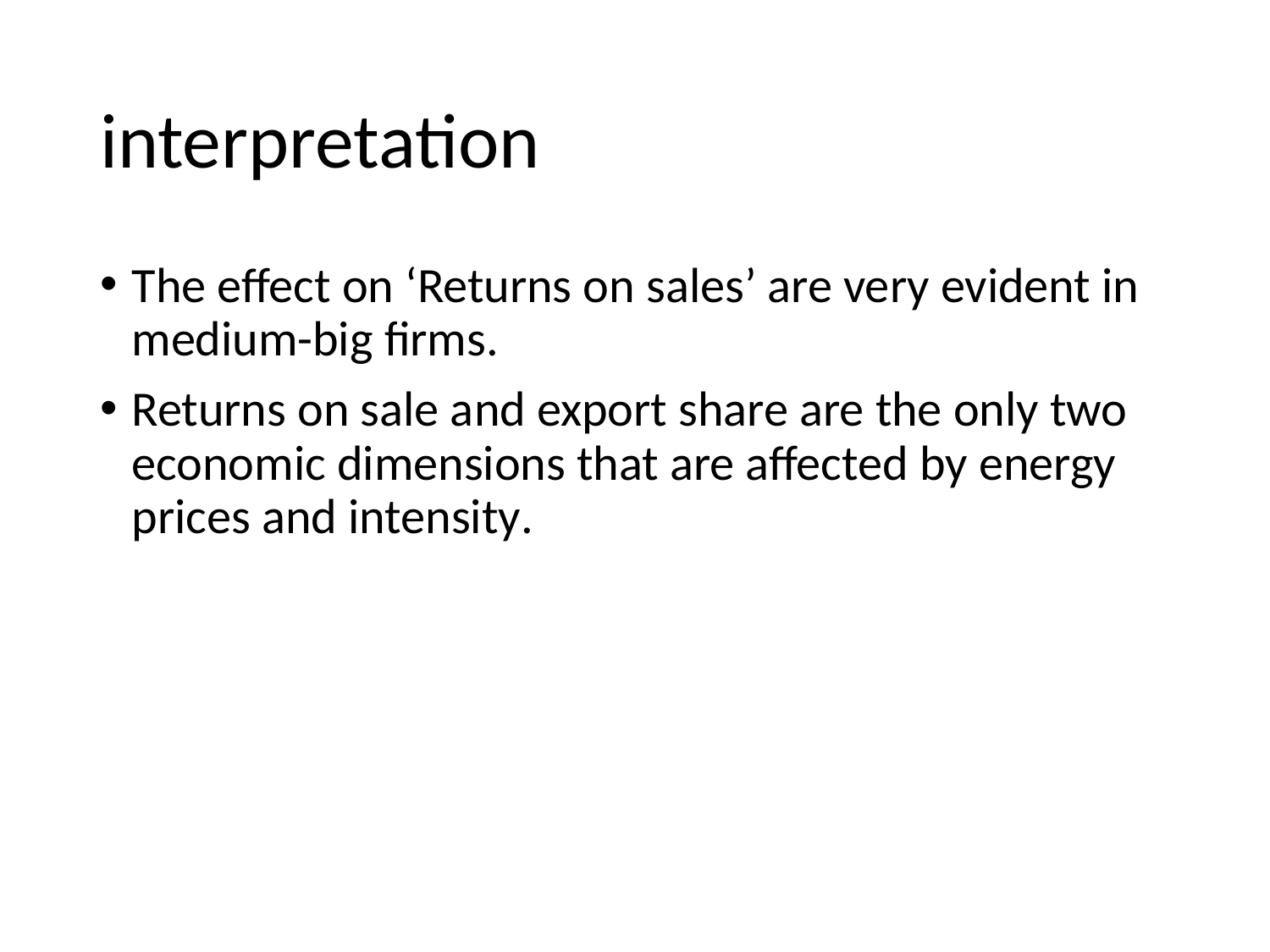

# interpretation
The effect on ‘Returns on sales’ are very evident in medium-big firms.
Returns on sale and export share are the only two economic dimensions that are affected by energy prices and intensity.